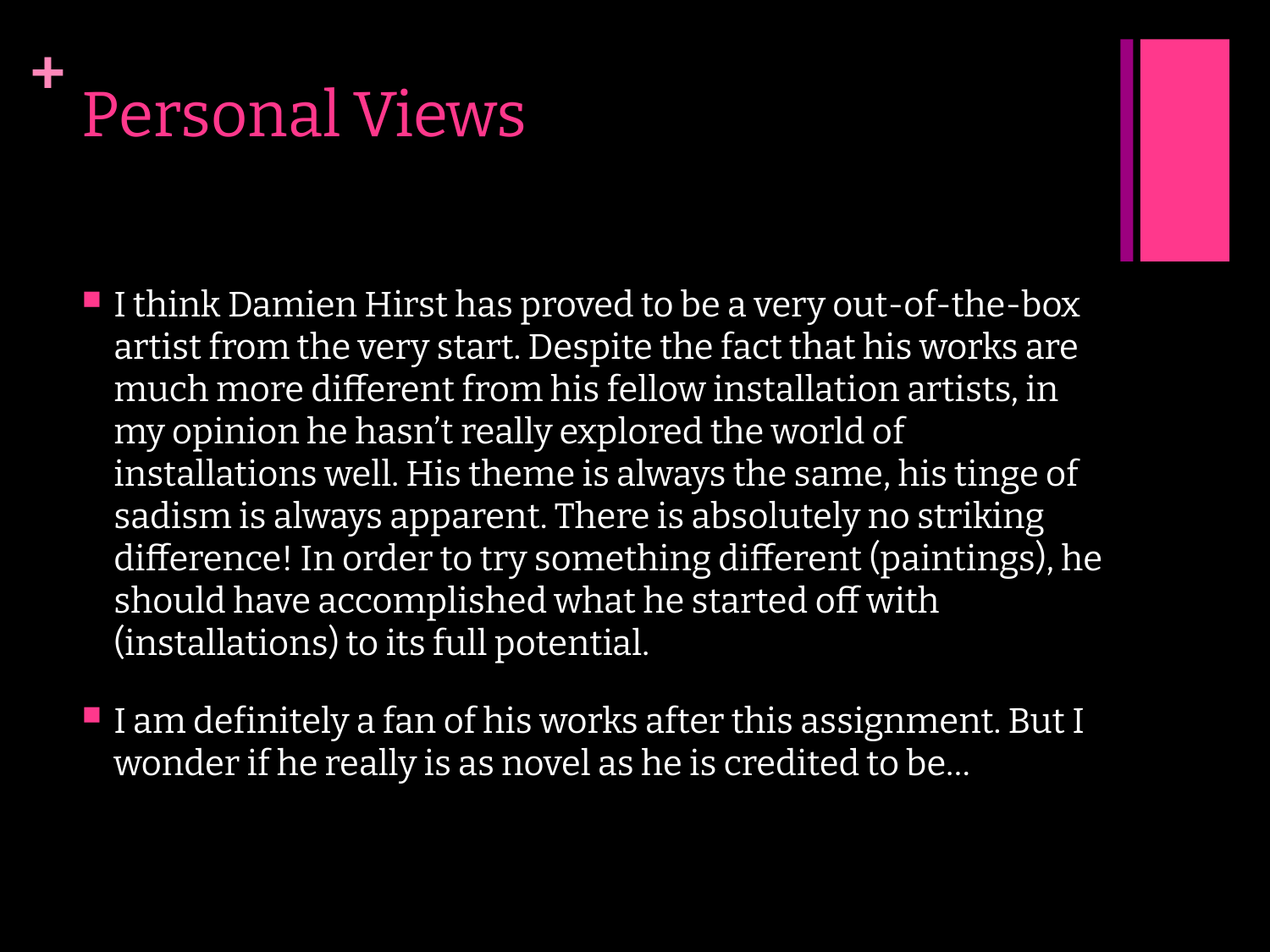

# Personal Views
I think Damien Hirst has proved to be a very out-of-the-box artist from the very start. Despite the fact that his works are much more different from his fellow installation artists, in my opinion he hasn’t really explored the world of installations well. His theme is always the same, his tinge of sadism is always apparent. There is absolutely no striking difference! In order to try something different (paintings), he should have accomplished what he started off with  (installations) to its full potential.
I am definitely a fan of his works after this assignment. But I wonder if he really is as novel as he is credited to be…